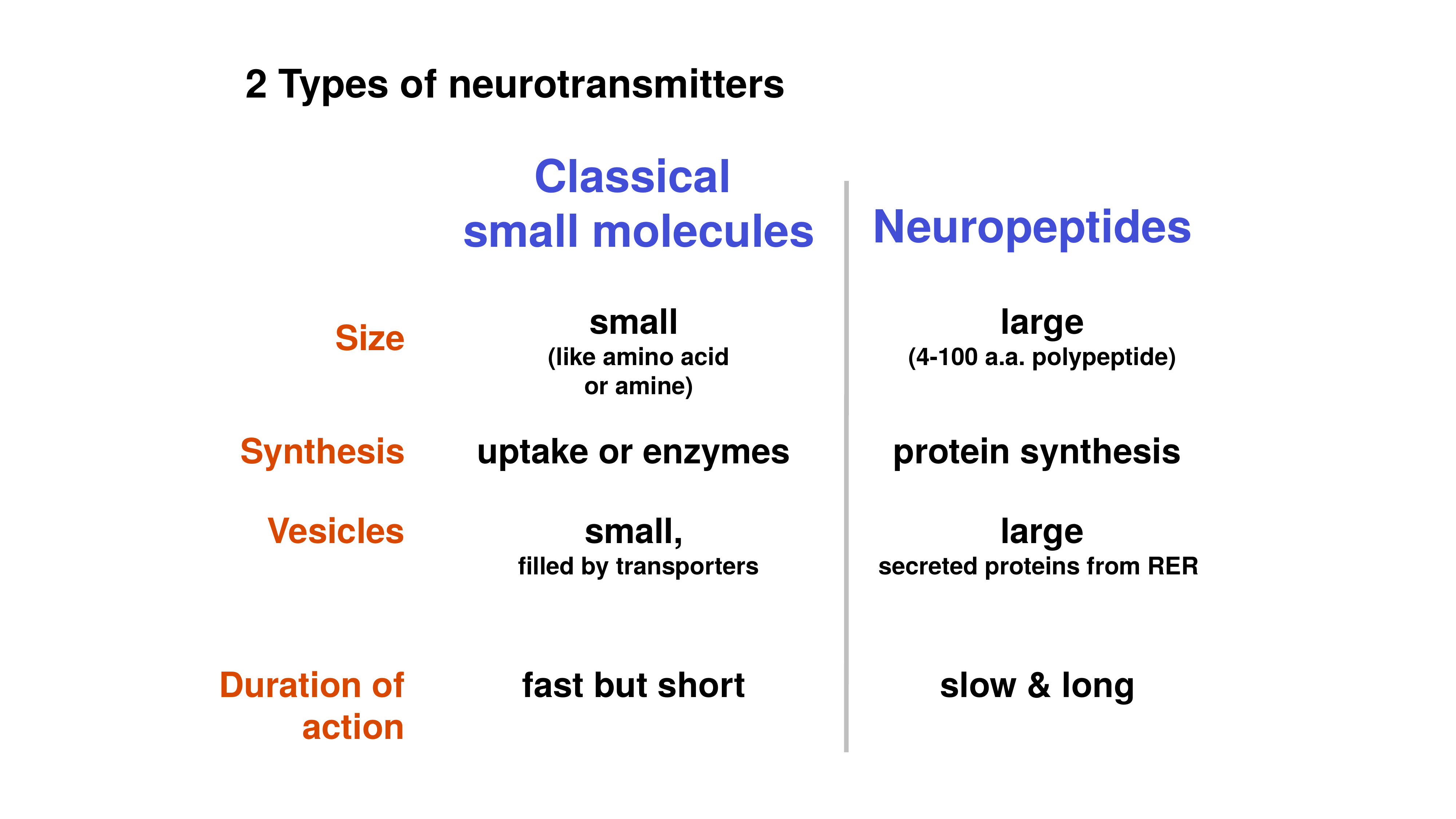

# 2 Types of neurotransmitters
Classical
small molecules

Neuropeptides
small
(like amino acid
or amine)
large
(4-100 a.a. polypeptide)
Size
Synthesis
uptake or enzymes
protein synthesis
Vesicles
small,
filled by transporters
large
secreted proteins from RER
Duration of action
fast but short
slow & long